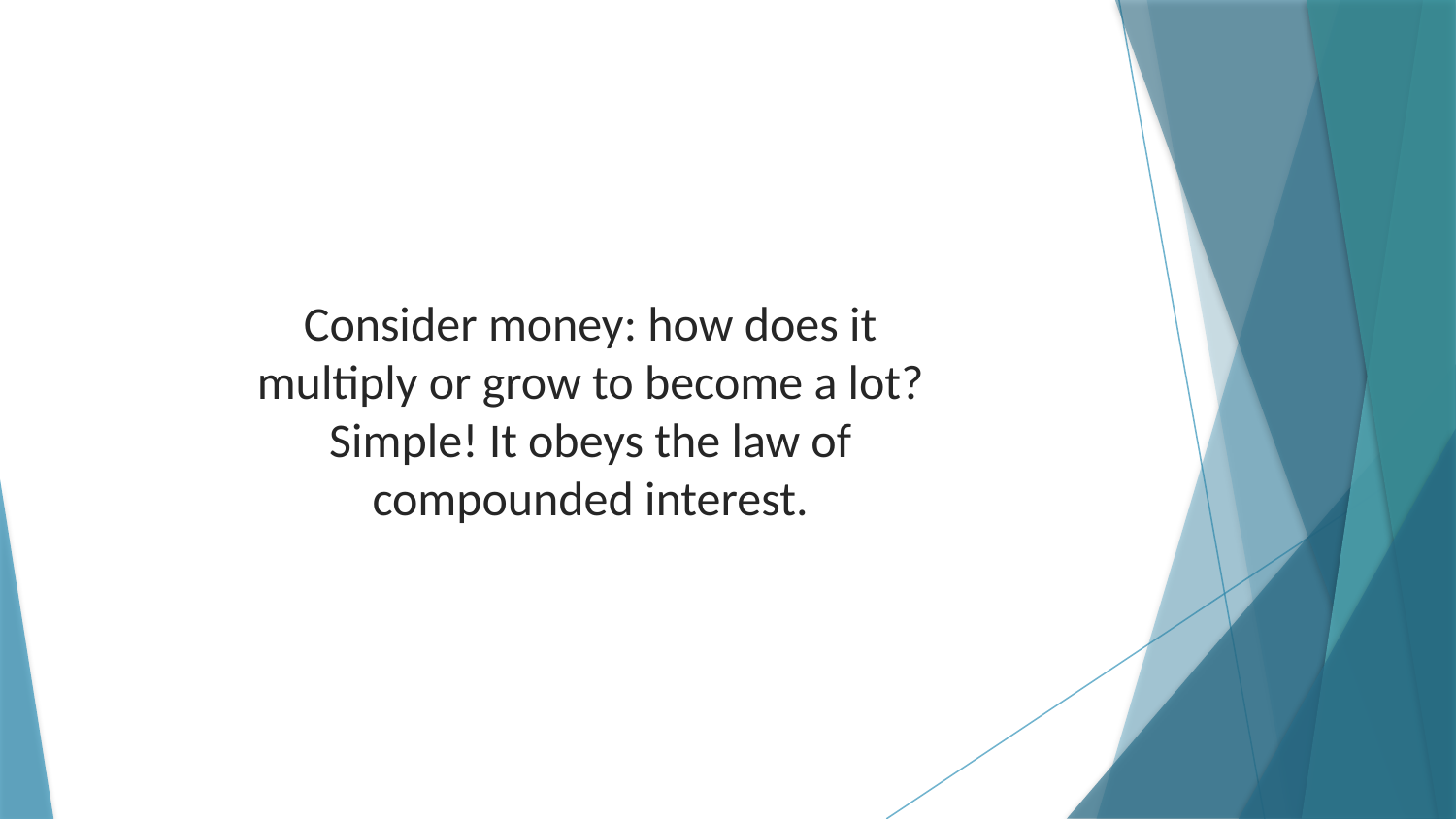

Consider money: how does it multiply or grow to become a lot? Simple! It obeys the law of compounded interest.